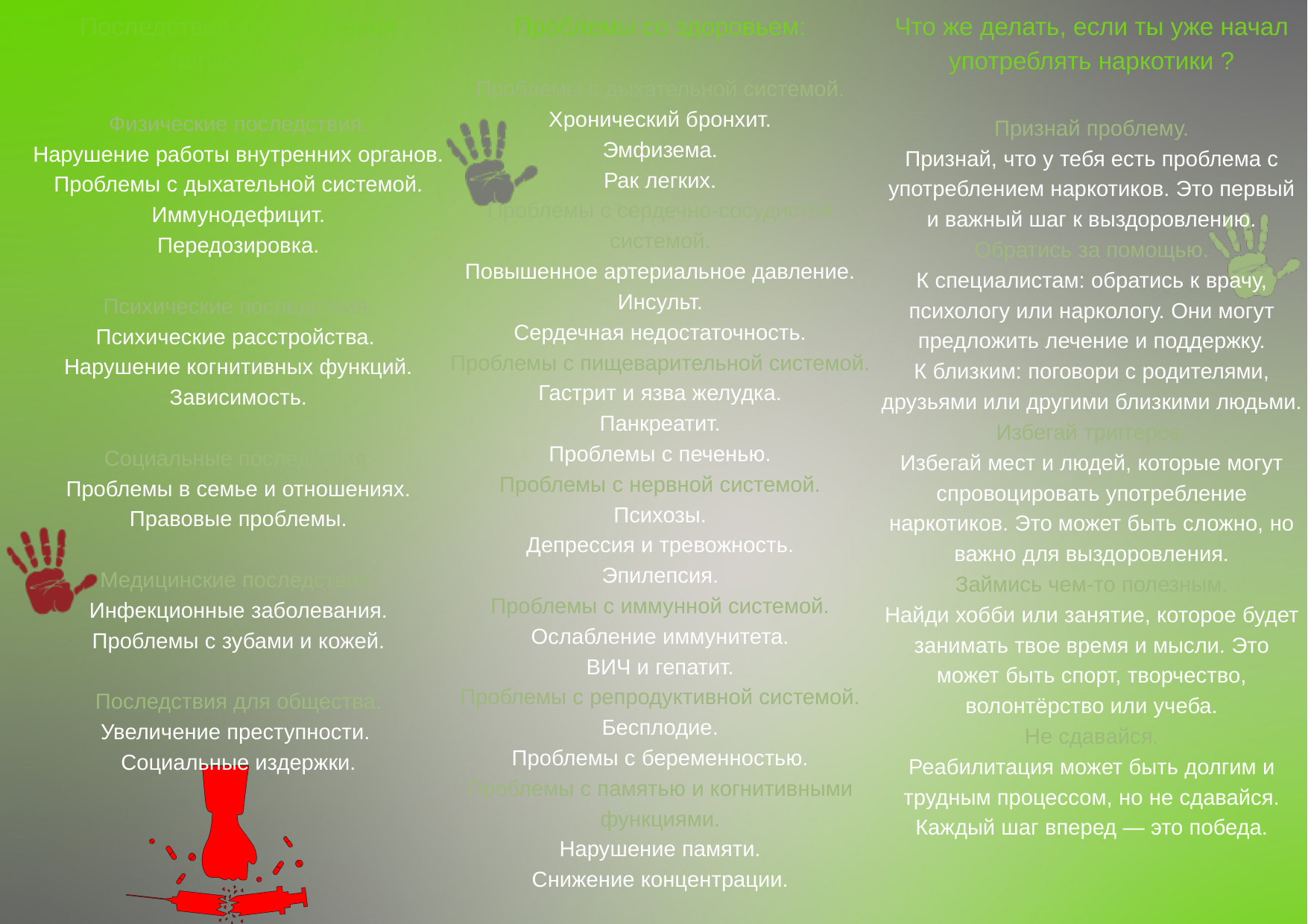

Последствия употребления наркотиков:

Физические последствия.
Нарушение работы внутренних органов.
Проблемы с дыхательной системой.
Иммунодефицит.
Передозировка.

Психические последствия.
Психические расстройства.
Нарушение когнитивных функций.
Зависимость.

Социальные последствия.
Проблемы в семье и отношениях.
Правовые проблемы.

Медицинские последствия.
Инфекционные заболевания.
Проблемы с зубами и кожей.

Последствия для общества.
Увеличение преступности.
Социальные издержки.

Проблемы со здоровьем:

Проблемы с дыхательной системой.
Хронический бронхит.
Эмфизема.
Рак легких.
Проблемы с сердечно-сосудистой системой.
Повышенное артериальное давление.
Инсульт.
Сердечная недостаточность.
Проблемы с пищеварительной системой.
Гастрит и язва желудка.
Панкреатит.
Проблемы с печенью.
Проблемы с нервной системой.
Психозы.
Депрессия и тревожность.
Эпилепсия.
Проблемы с иммунной системой.
Ослабление иммунитета.
ВИЧ и гепатит.
Проблемы с репродуктивной системой.
Бесплодие.
Проблемы с беременностью.
Проблемы с памятью и когнитивными функциями.
Нарушение памяти.
Снижение концентрации.
Что же делать, если ты уже начал употреблять наркотики ?

Признай проблему.
Признай, что у тебя есть проблема с употреблением наркотиков. Это первый и важный шаг к выздоровлению.
Обратись за помощью.
К специалистам: обратись к врачу, психологу или наркологу. Они могут предложить лечение и поддержку.
К близким: поговори с родителями, друзьями или другими близкими людьми.
Избегай триггеров.
Избегай мест и людей, которые могут спровоцировать употребление наркотиков. Это может быть сложно, но важно для выздоровления.
Займись чем-то полезным.
Найди хобби или занятие, которое будет занимать твое время и мысли. Это может быть спорт, творчество, волонтёрство или учеба.
Не сдавайся.
Реабилитация может быть долгим и трудным процессом, но не сдавайся. Каждый шаг вперед — это победа.